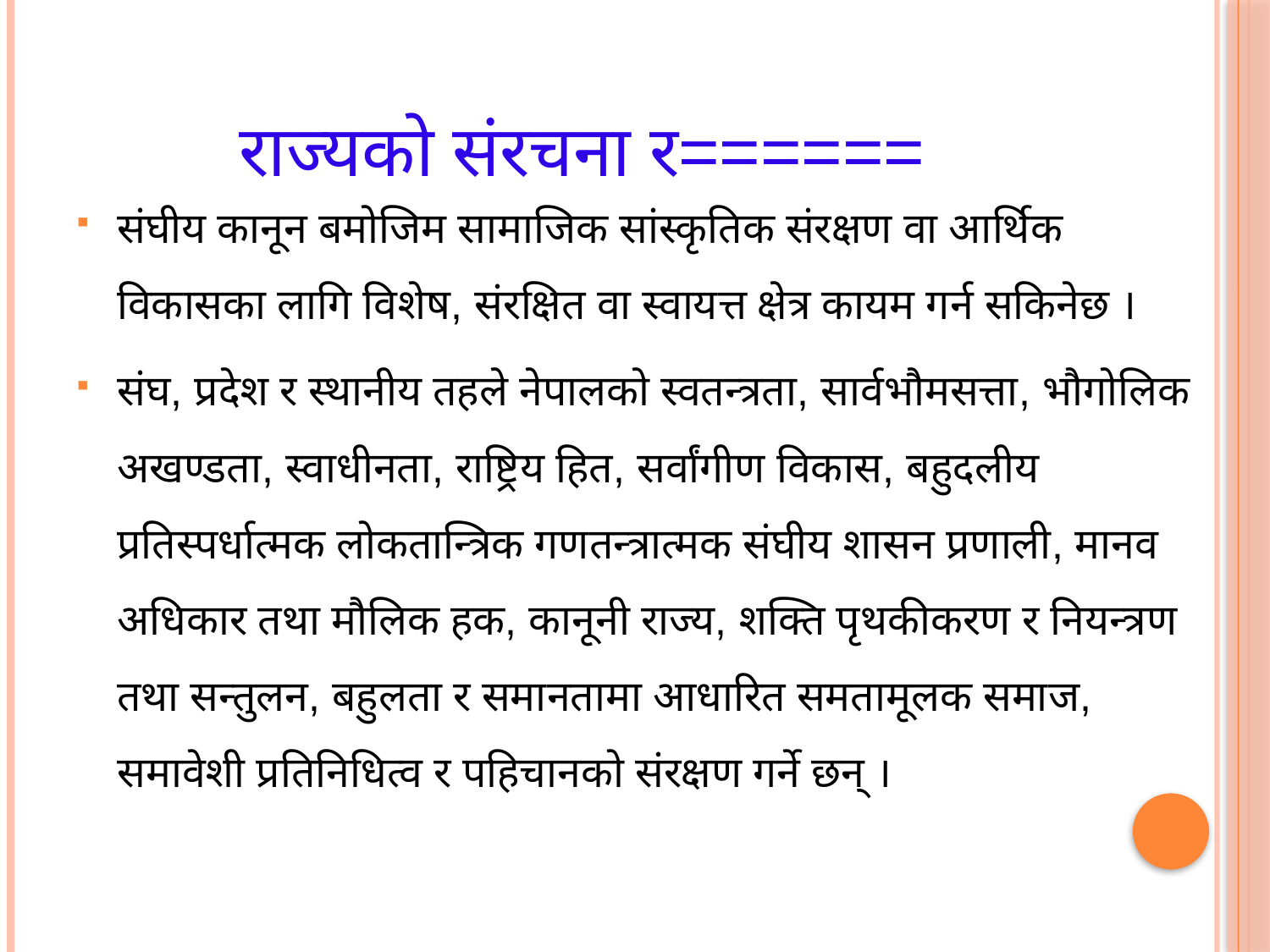

# राज्यको संरचना र======
संघीय कानून बमोजिम सामाजिक सांस्कृतिक संरक्षण वा आर्थिक विकासका लागि विशेष, संरक्षित वा स्वायत्त क्षेत्र कायम गर्न सकिनेछ ।
संघ, प्रदेश र स्थानीय तहले नेपालको स्वतन्त्रता, सार्वभौमसत्ता, भौगोलिक अखण्डता, स्वाधीनता, राष्ट्रिय हित, सर्वांगीण विकास, बहुदलीय प्रतिस्पर्धात्मक लोकतान्त्रिक गणतन्त्रात्मक संघीय शासन प्रणाली, मानव अधिकार तथा मौलिक हक, कानूनी राज्य, शक्ति पृथकीकरण र नियन्त्रण तथा सन्तुलन, बहुलता र समानतामा आधारित समतामूलक समाज, समावेशी प्रतिनिधित्व र पहिचानको संरक्षण गर्ने छन् ।